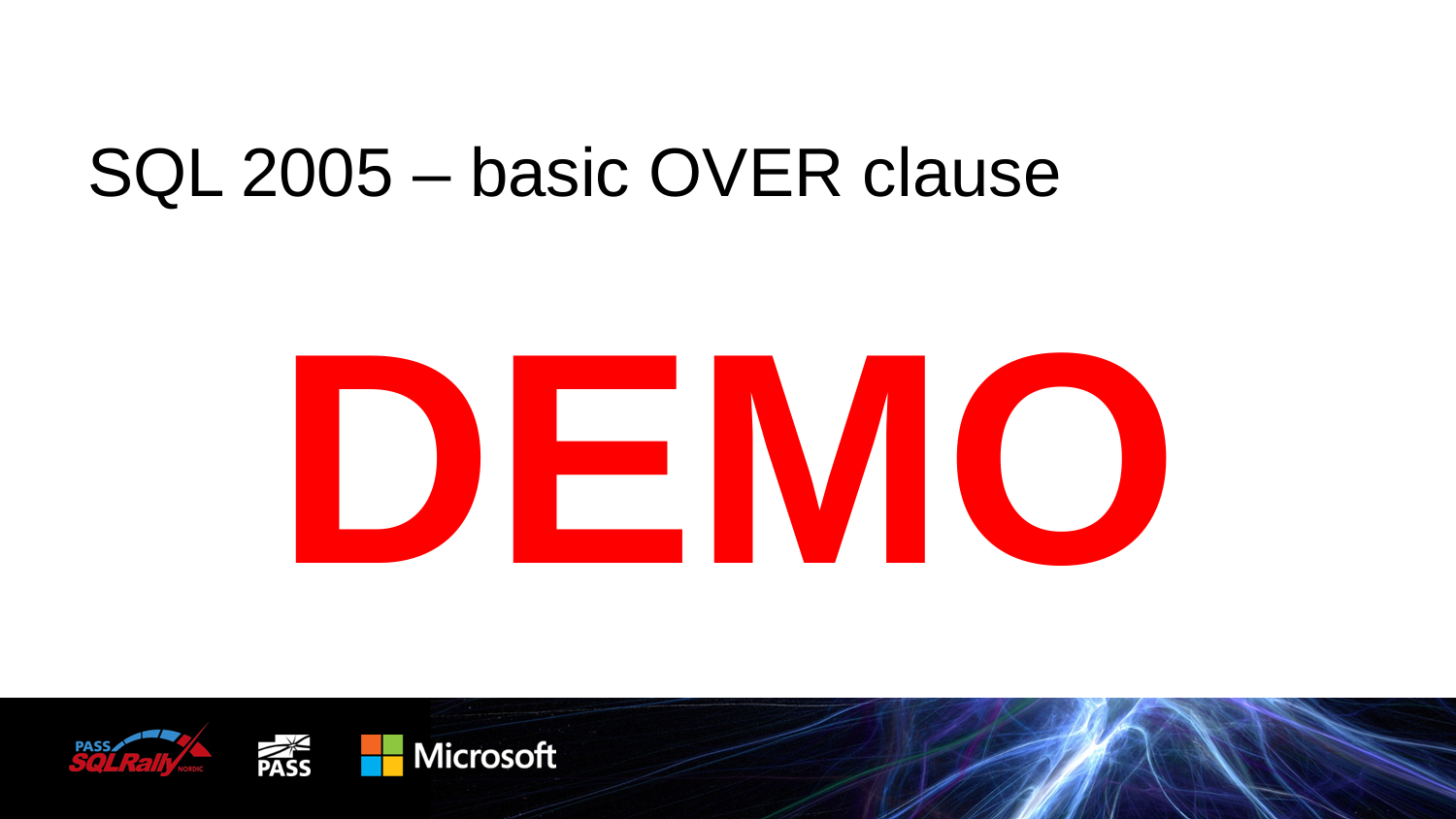

# SQL 2005 – basic OVER clause
DEMO